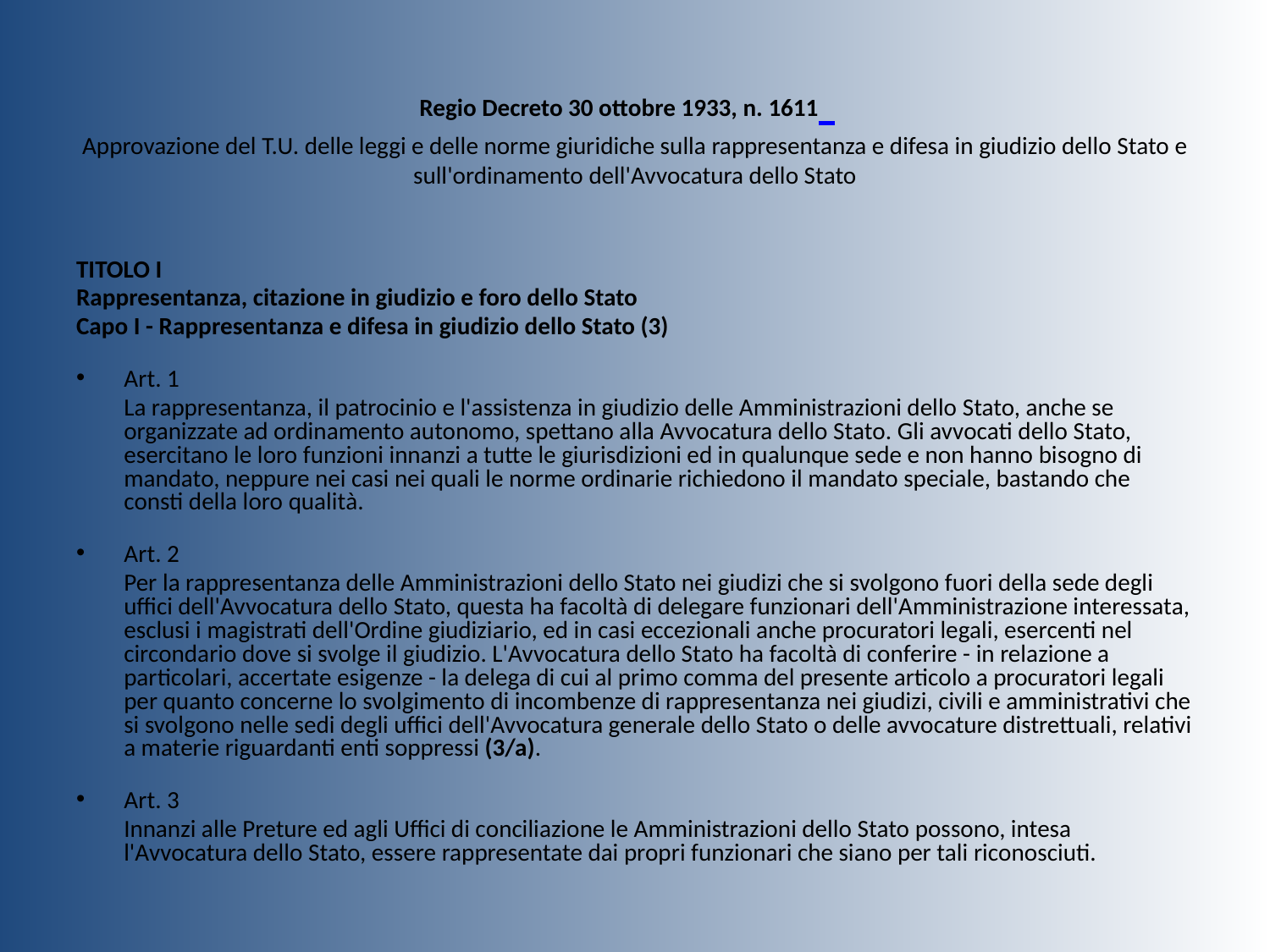

# Regio Decreto 30 ottobre 1933, n. 1611 Approvazione del T.U. delle leggi e delle norme giuridiche sulla rappresentanza e difesa in giudizio dello Stato e sull'ordinamento dell'Avvocatura dello Stato

TITOLO I
Rappresentanza, citazione in giudizio e foro dello Stato
Capo I - Rappresentanza e difesa in giudizio dello Stato (3)
Art. 1
	La rappresentanza, il patrocinio e l'assistenza in giudizio delle Amministrazioni dello Stato, anche se organizzate ad ordinamento autonomo, spettano alla Avvocatura dello Stato. Gli avvocati dello Stato, esercitano le loro funzioni innanzi a tutte le giurisdizioni ed in qualunque sede e non hanno bisogno di mandato, neppure nei casi nei quali le norme ordinarie richiedono il mandato speciale, bastando che consti della loro qualità.
Art. 2
	Per la rappresentanza delle Amministrazioni dello Stato nei giudizi che si svolgono fuori della sede degli uffici dell'Avvocatura dello Stato, questa ha facoltà di delegare funzionari dell'Amministrazione interessata, esclusi i magistrati dell'Ordine giudiziario, ed in casi eccezionali anche procuratori legali, esercenti nel circondario dove si svolge il giudizio. L'Avvocatura dello Stato ha facoltà di conferire - in relazione a particolari, accertate esigenze - la delega di cui al primo comma del presente articolo a procuratori legali per quanto concerne lo svolgimento di incombenze di rappresentanza nei giudizi, civili e amministrativi che si svolgono nelle sedi degli uffici dell'Avvocatura generale dello Stato o delle avvocature distrettuali, relativi a materie riguardanti enti soppressi (3/a).
Art. 3
	Innanzi alle Preture ed agli Uffici di conciliazione le Amministrazioni dello Stato possono, intesa l'Avvocatura dello Stato, essere rappresentate dai propri funzionari che siano per tali riconosciuti.